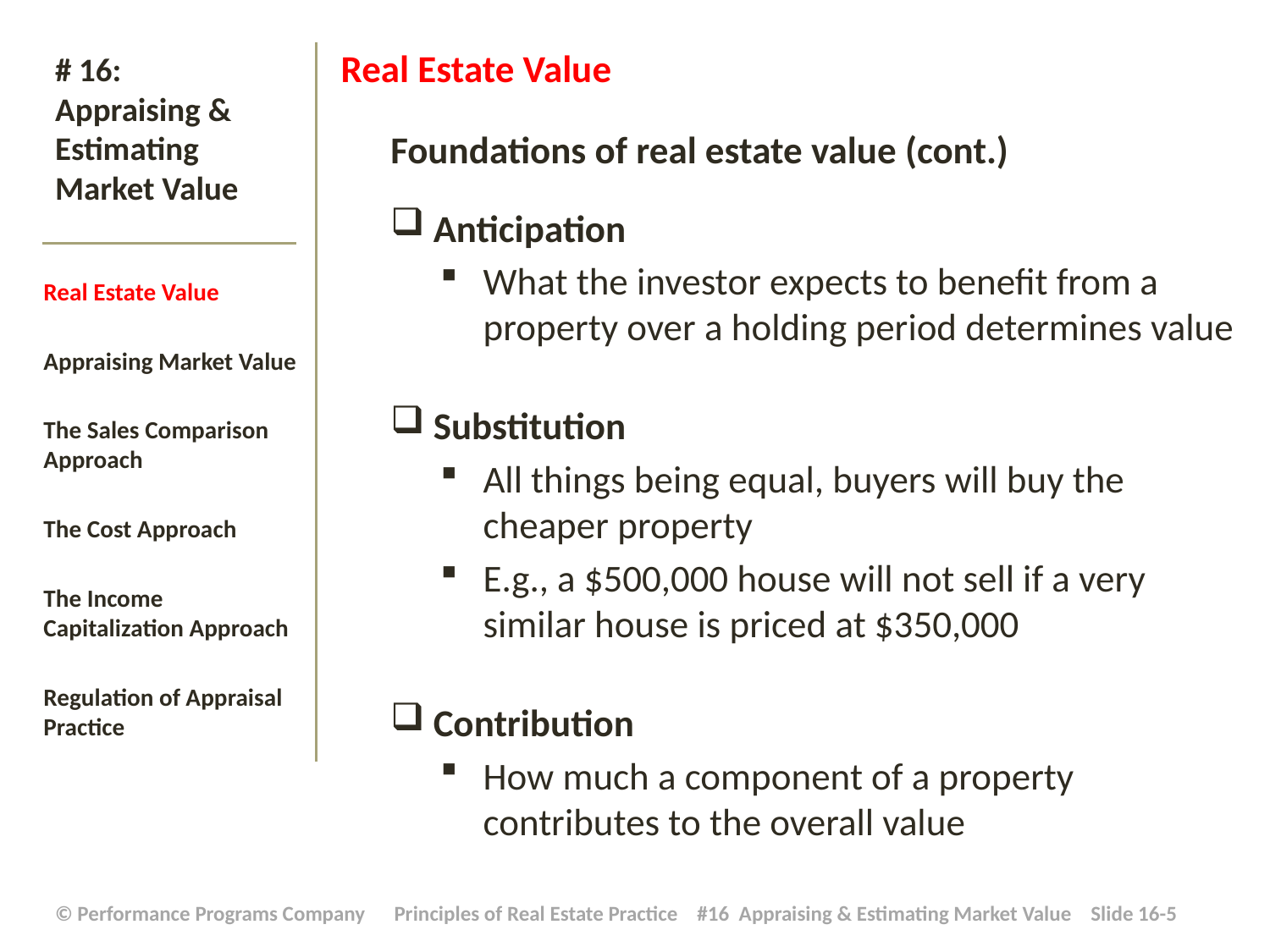

Real Estate Value

Foundations of real estate value (cont.)

Anticipation
What the investor expects to benefit from a property over a holding period determines value
Substitution
All things being equal, buyers will buy the cheaper property
E.g., a $500,000 house will not sell if a very similar house is priced at $350,000
Contribution
How much a component of a property contributes to the overall value
# # 16: Appraising & Estimating Market Value

Real Estate Value

Appraising Market Value

The Sales Comparison Approach

The Cost Approach

The Income Capitalization Approach

Regulation of Appraisal Practice

| © Performance Programs Company Principles of Real Estate Practice #16 Appraising & Estimating Market Value Slide 16-5 |
| --- |